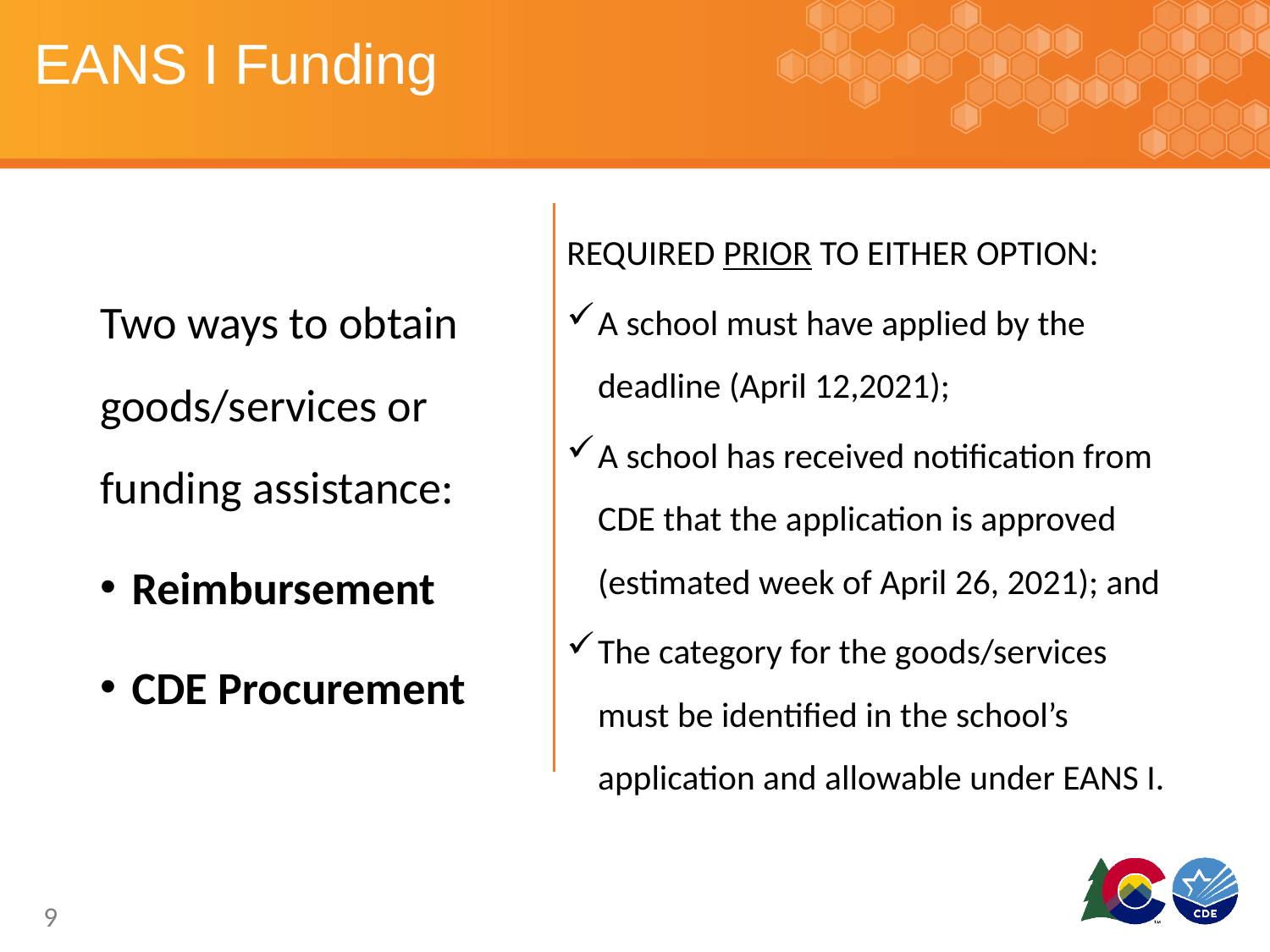

# EANS I Funding
Two ways to obtain goods/services or funding assistance:
Reimbursement
CDE Procurement

REQUIRED PRIOR TO EITHER OPTION:
A school must have applied by the deadline (April 12,2021);
A school has received notification from CDE that the application is approved (estimated week of April 26, 2021); and
The category for the goods/services must be identified in the school’s application and allowable under EANS I.

9